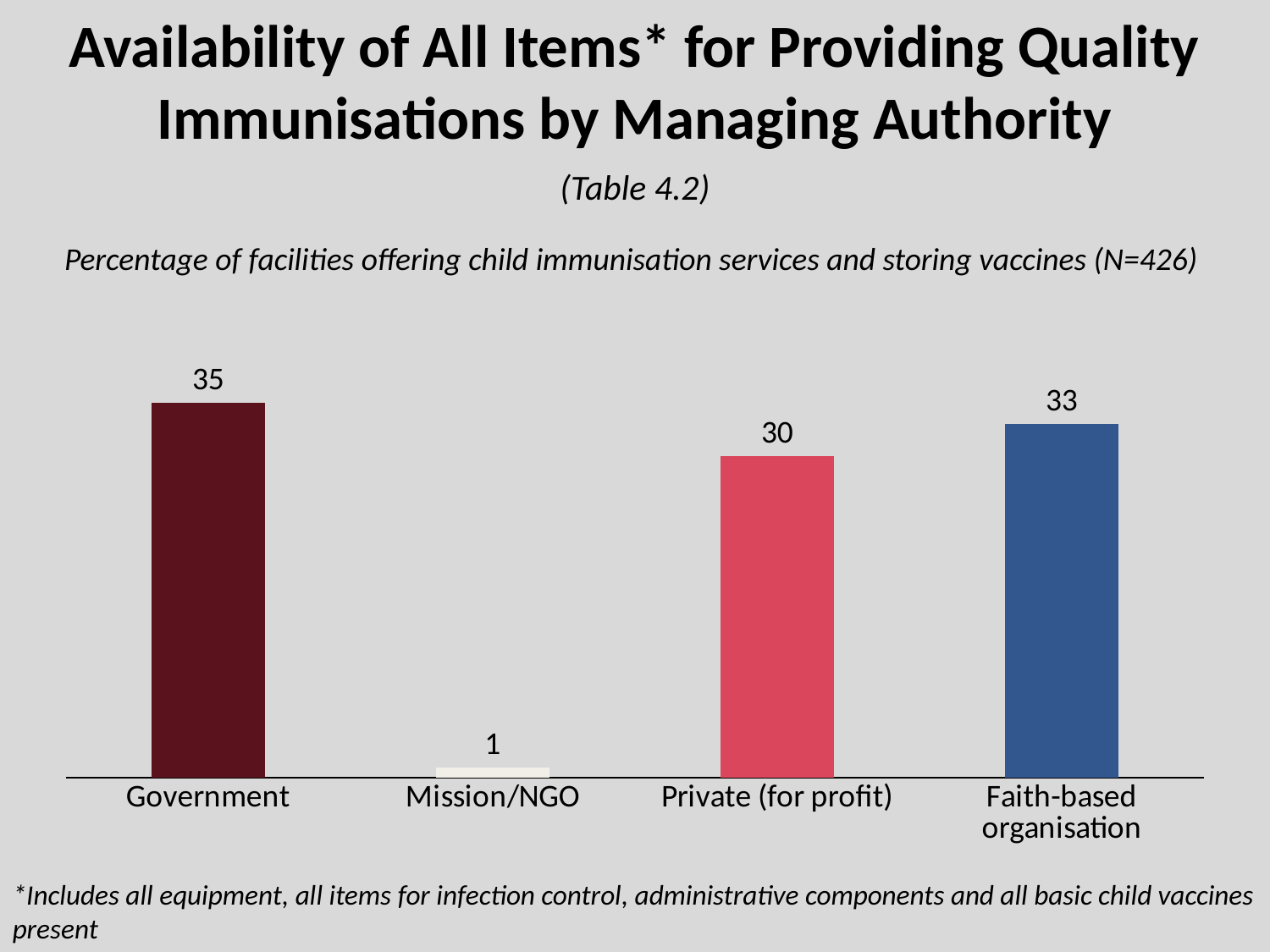

Availability of All Items* for Providing Quality Immunisations by Managing Authority
(Table 4.2)
Percentage of facilities offering child immunisation services and storing vaccines (N=426)

### Chart

| Category |  |
|---|---|
| Government | 35.0 |
| Mission/NGO | 1.0 |
| Private (for profit) | 30.0 |
| Faith-based organisation | 33.0 |
*Includes all equipment, all items for infection control, administrative components and all basic child vaccines present